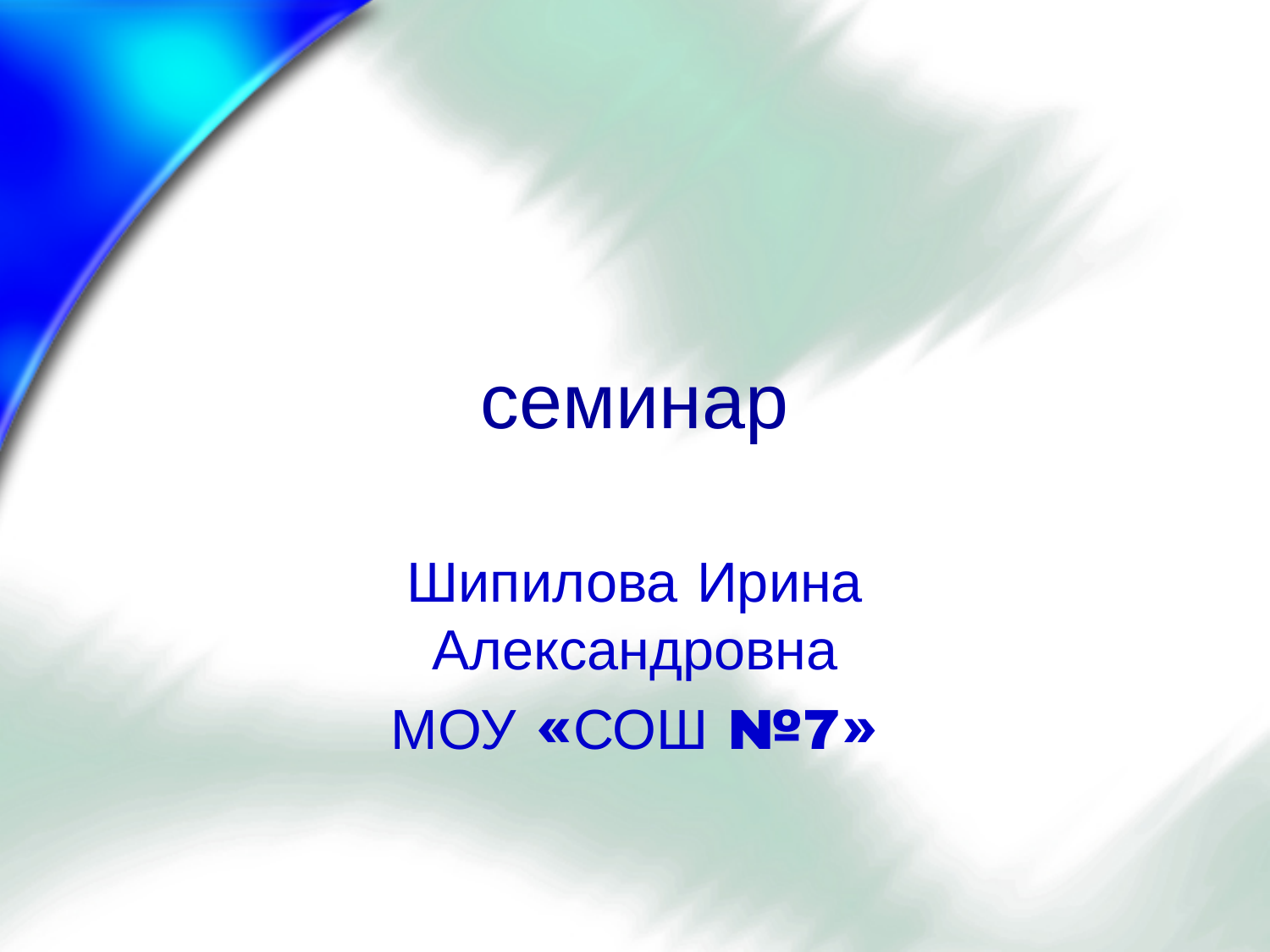

# семинар
Шипилова Ирина Александровна
МОУ «СОШ №7»